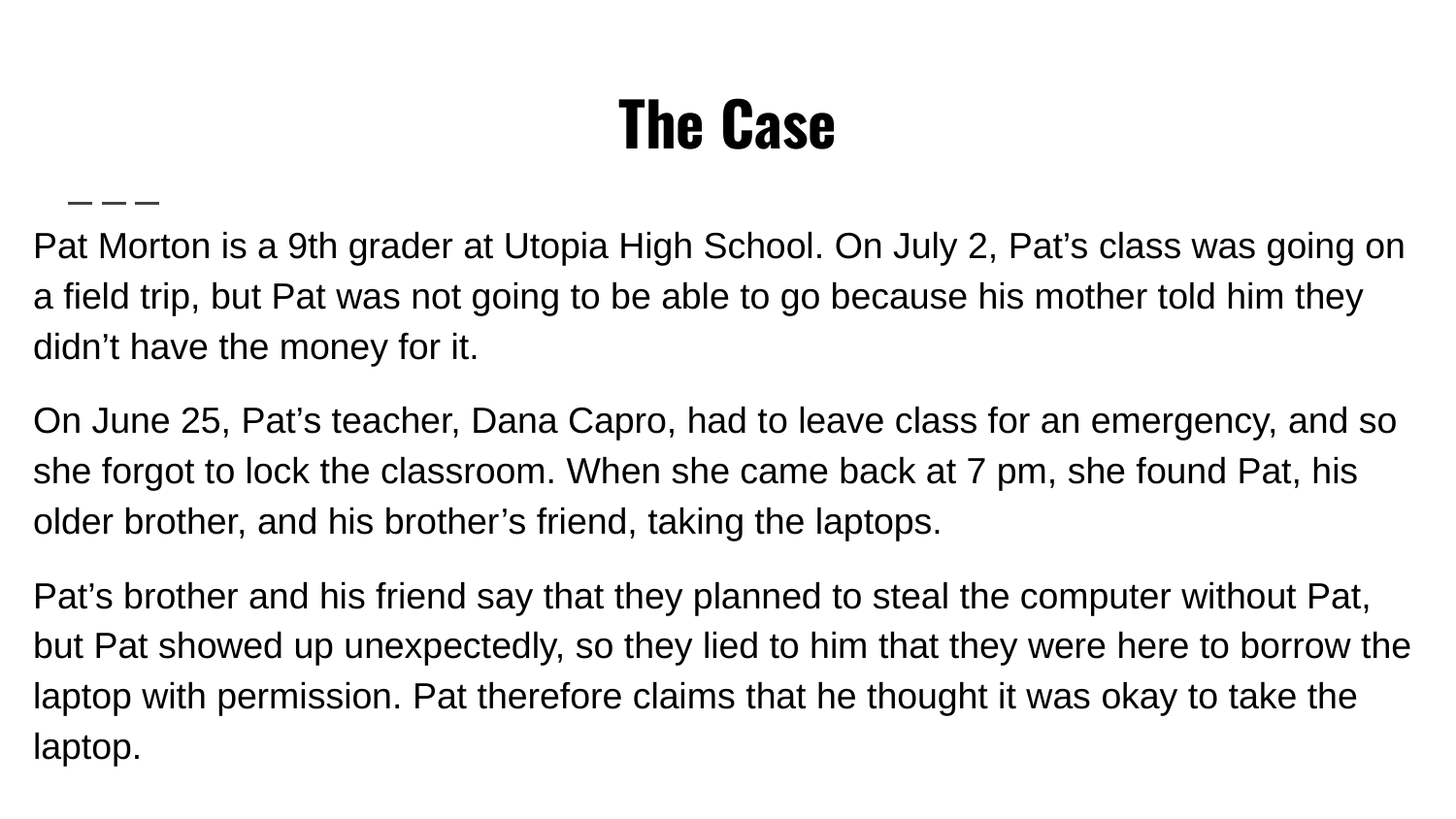

# The Case
Pat Morton is a 9th grader at Utopia High School. On July 2, Pat’s class was going on a field trip, but Pat was not going to be able to go because his mother told him they didn’t have the money for it.
On June 25, Pat’s teacher, Dana Capro, had to leave class for an emergency, and so she forgot to lock the classroom. When she came back at 7 pm, she found Pat, his older brother, and his brother’s friend, taking the laptops.
Pat’s brother and his friend say that they planned to steal the computer without Pat, but Pat showed up unexpectedly, so they lied to him that they were here to borrow the laptop with permission. Pat therefore claims that he thought it was okay to take the laptop.